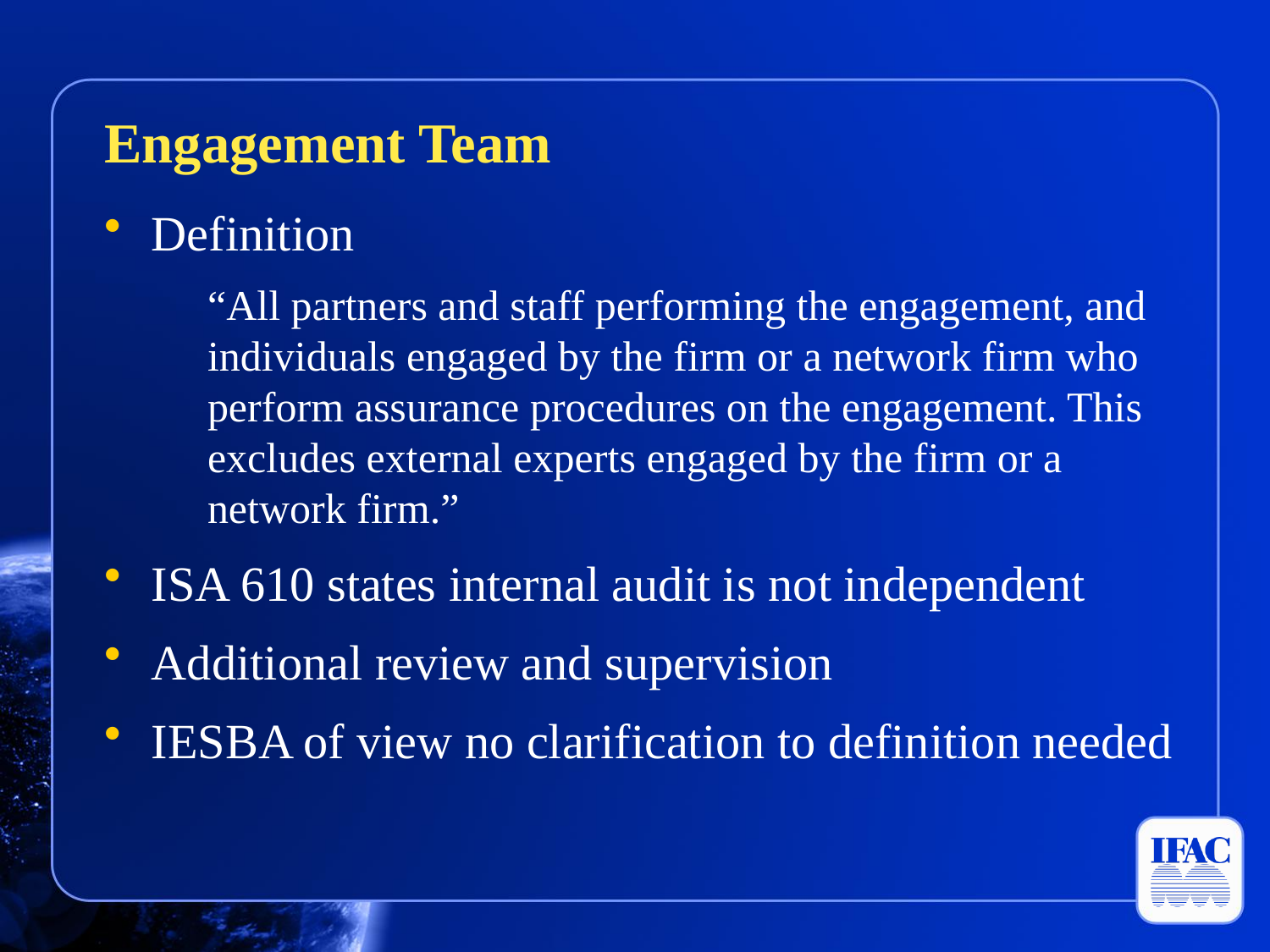

Engagement Team
Definition
	“All partners and staff performing the engagement, and individuals engaged by the firm or a network firm who perform assurance procedures on the engagement. This excludes external experts engaged by the firm or a network firm.”
ISA 610 states internal audit is not independent
Additional review and supervision
IESBA of view no clarification to definition needed